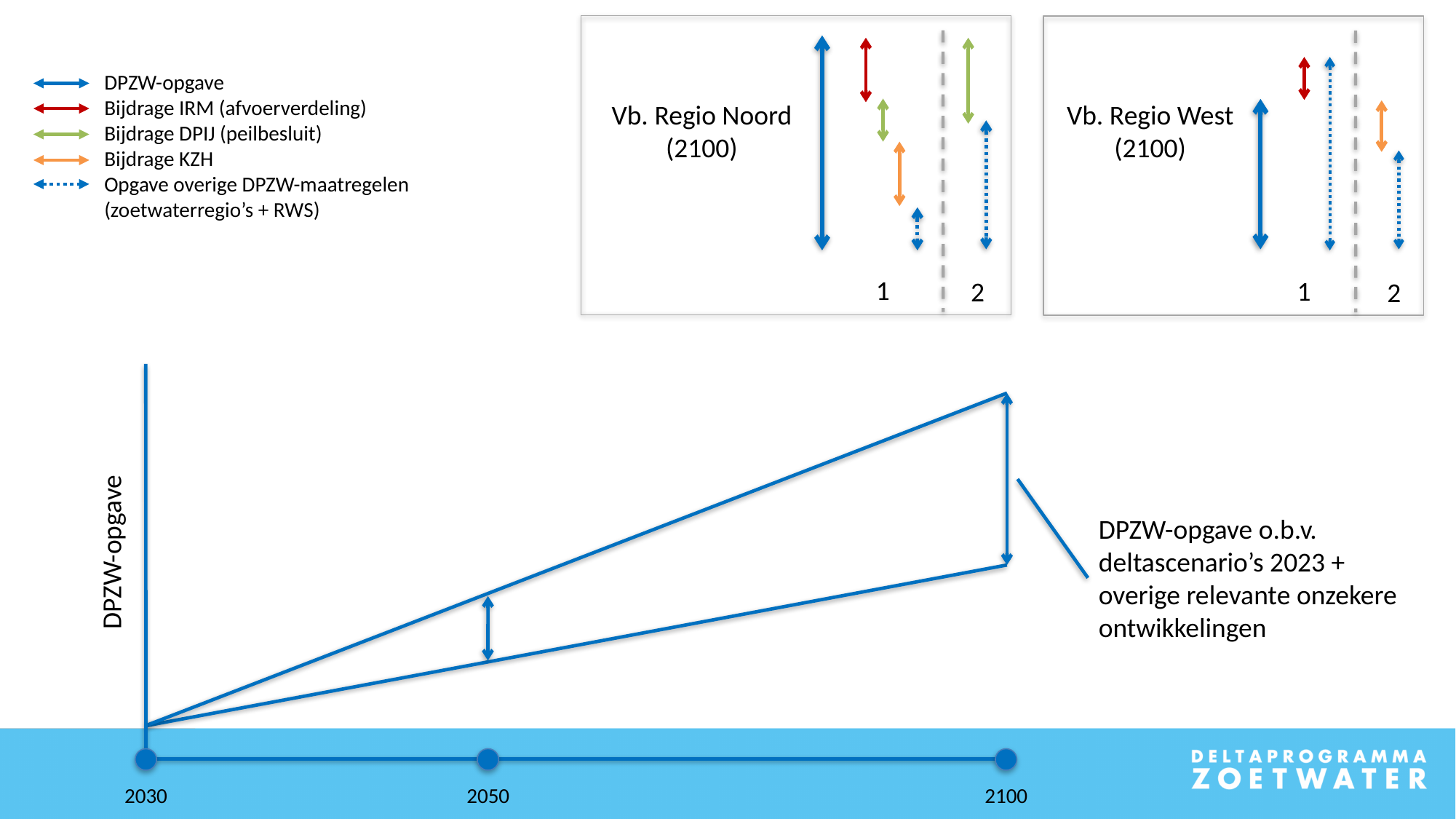

DPZW-opgave
Bijdrage IRM (afvoerverdeling)
Bijdrage DPIJ (peilbesluit)
Bijdrage KZH
Opgave overige DPZW-maatregelen (zoetwaterregio’s + RWS)
Vb. Regio Noord (2100)
Vb. Regio West (2100)
1
1
2
2
DPZW-opgave

2030
2050
2100
DPZW-opgave o.b.v. deltascenario’s 2023 + overige relevante onzekere ontwikkelingen